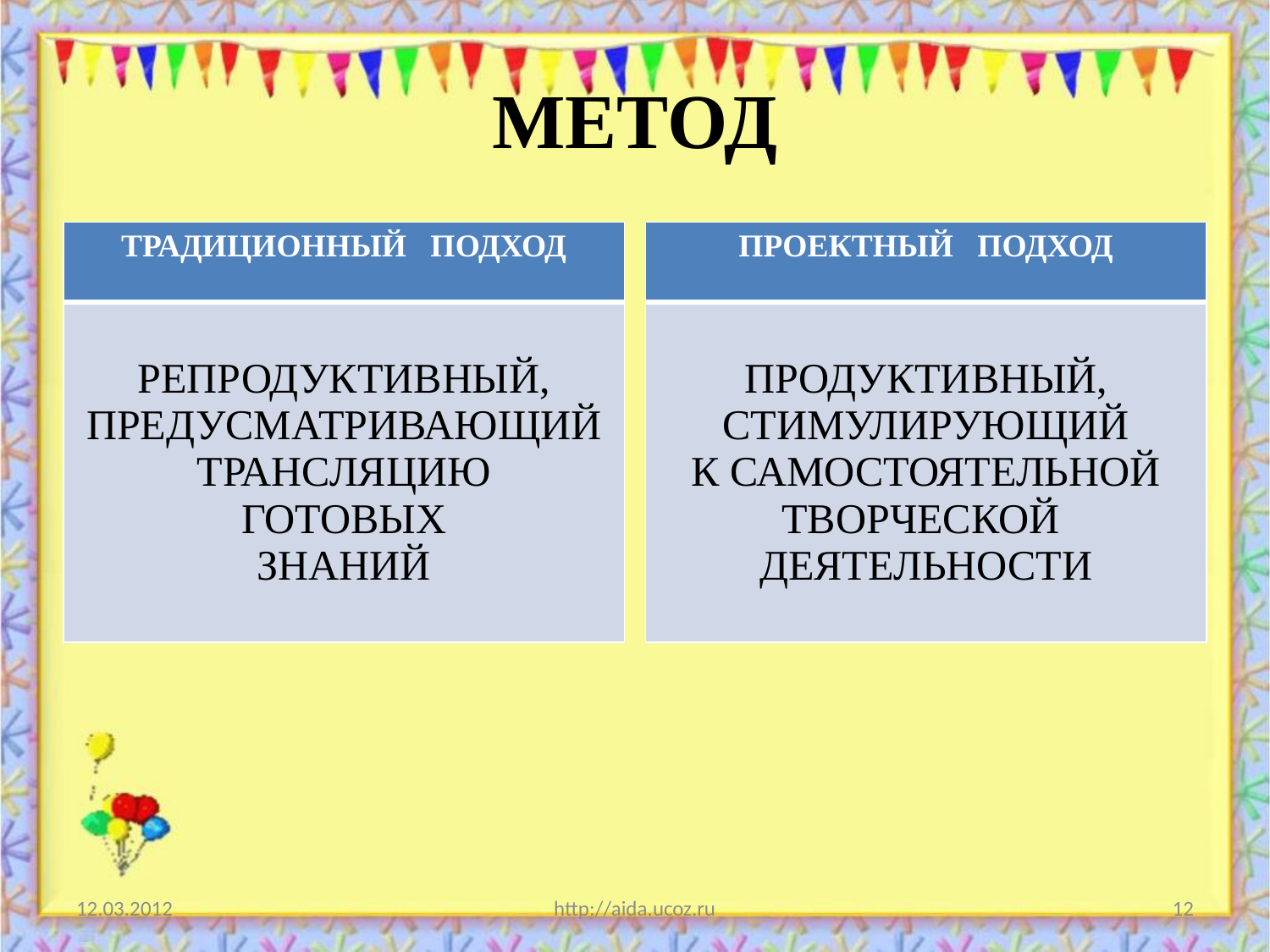

# МЕТОД
| ТРАДИЦИОННЫЙ ПОДХОД |
| --- |
| РЕПРОДУКТИВНЫЙ, ПРЕДУСМАТРИВАЮЩИЙ ТРАНСЛЯЦИЮ ГОТОВЫХ ЗНАНИЙ |
| ПРОЕКТНЫЙ ПОДХОД |
| --- |
| ПРОДУКТИВНЫЙ, СТИМУЛИРУЮЩИЙ К САМОСТОЯТЕЛЬНОЙ ТВОРЧЕСКОЙ ДЕЯТЕЛЬНОСТИ |
12.03.2012
http://aida.ucoz.ru
12